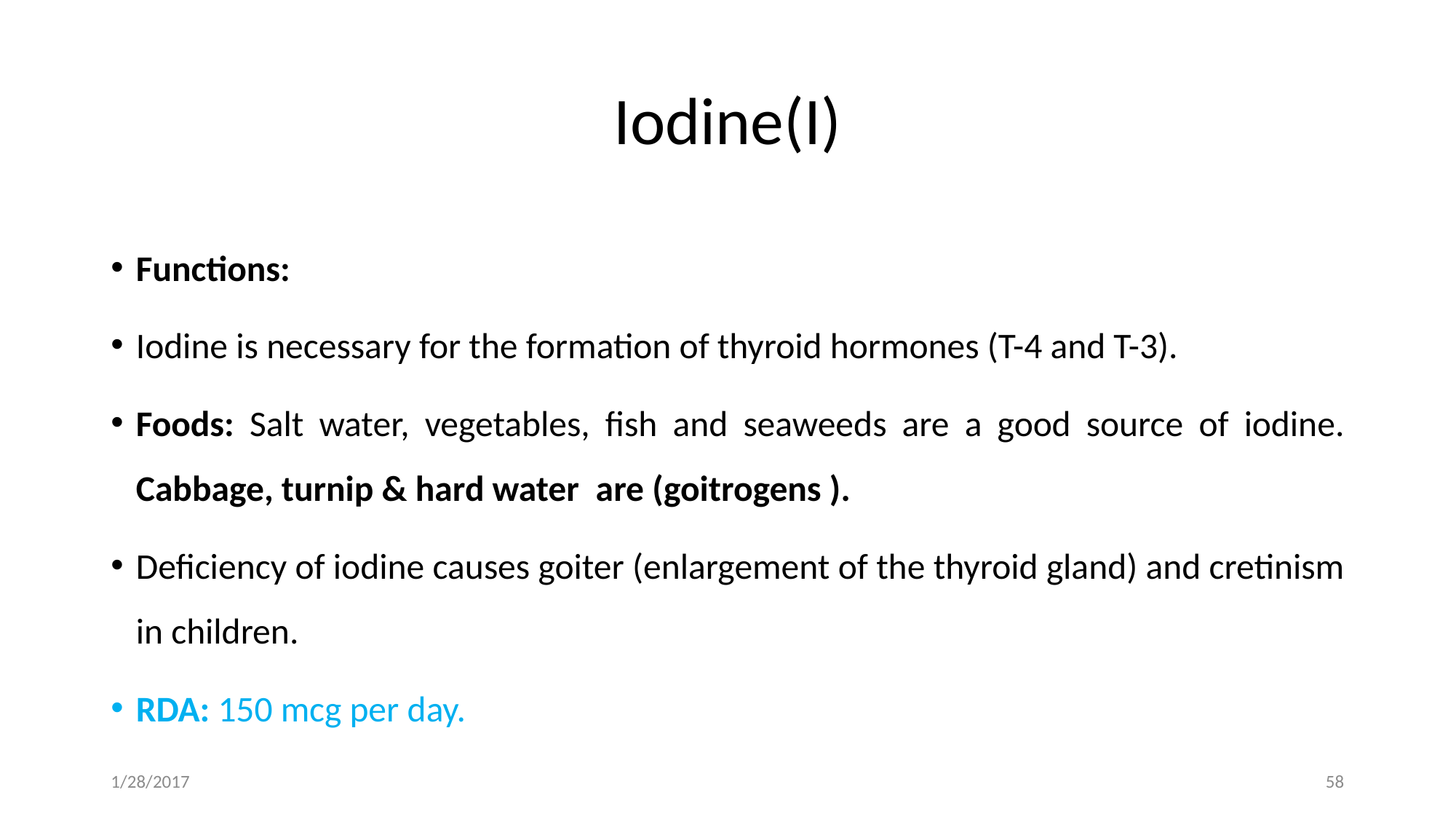

# Iodine(I)
Functions:
Iodine is necessary for the formation of thyroid hormones (T-4 and T-3).
Foods: Salt water, vegetables, fish and seaweeds are a good source of iodine. Cabbage, turnip & hard water  are (goitrogens ).
Deficiency of iodine causes goiter (enlargement of the thyroid gland) and cretinism in children.
RDA: 150 mcg per day.

1/28/2017
58